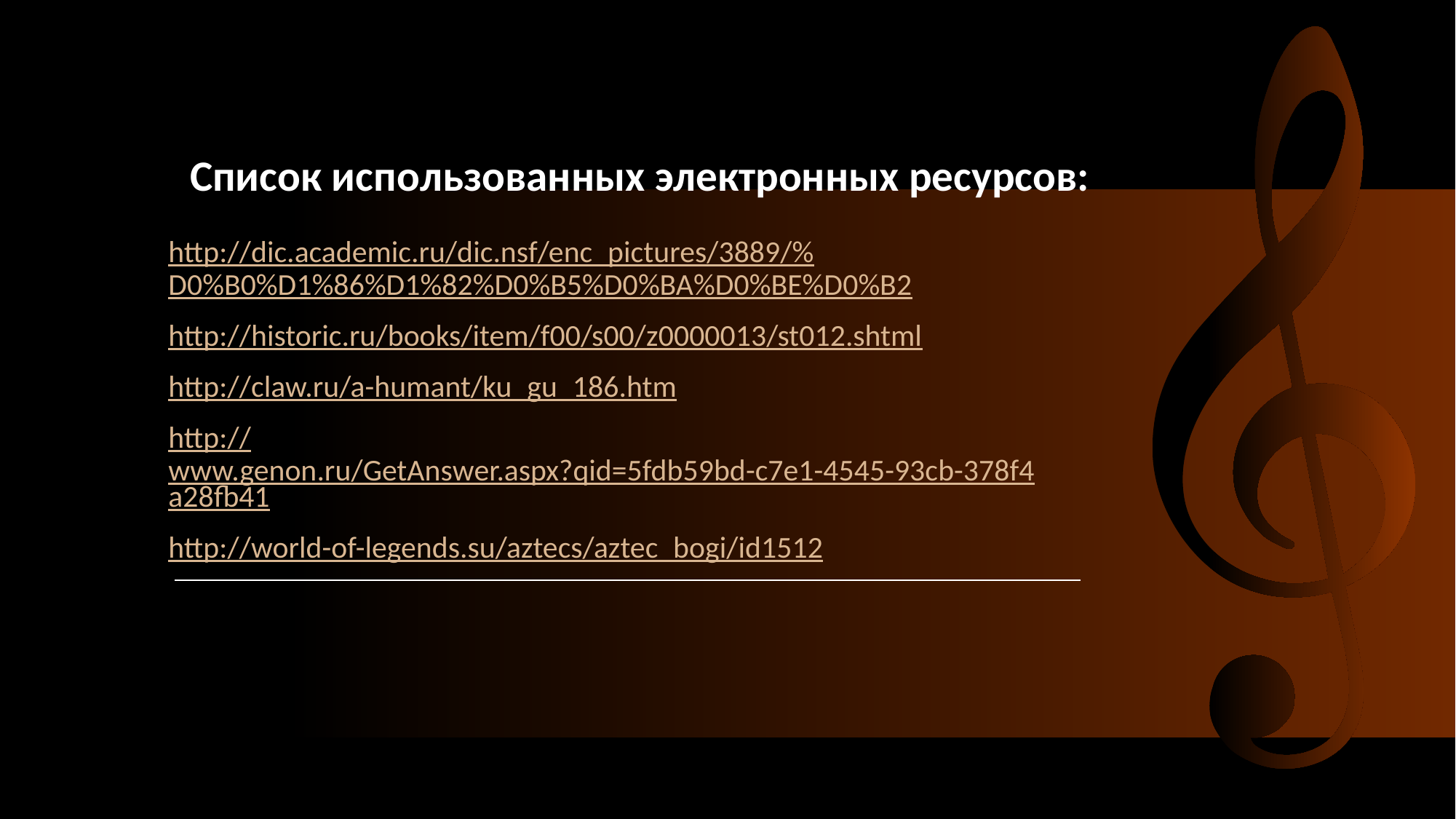

# Список использованных электронных ресурсов:
http://dic.academic.ru/dic.nsf/enc_pictures/3889/%D0%B0%D1%86%D1%82%D0%B5%D0%BA%D0%BE%D0%B2
http://historic.ru/books/item/f00/s00/z0000013/st012.shtml
http://claw.ru/a-humant/ku_gu_186.htm
http://www.genon.ru/GetAnswer.aspx?qid=5fdb59bd-c7e1-4545-93cb-378f4a28fb41
http://world-of-legends.su/aztecs/aztec_bogi/id1512